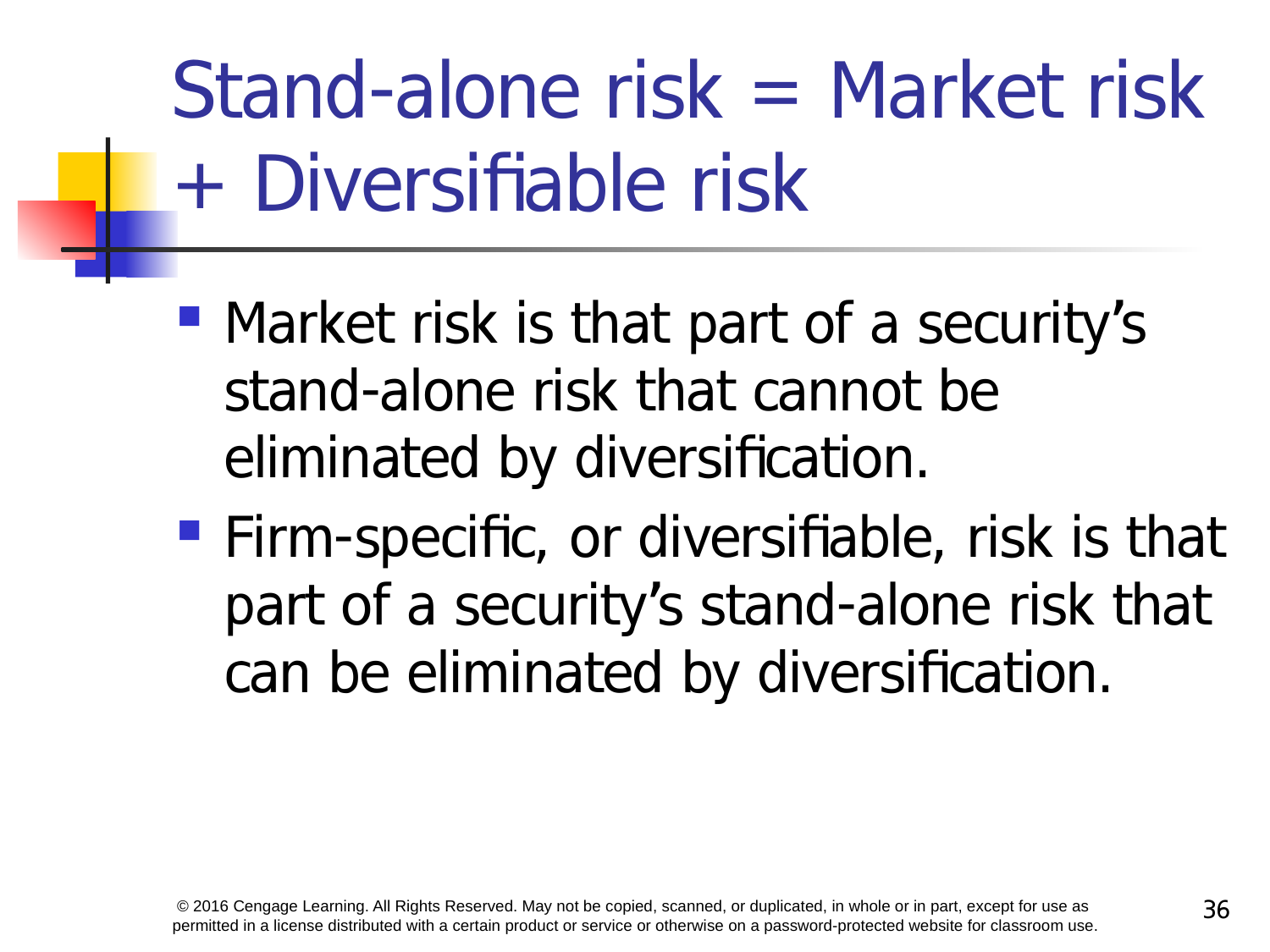

# Stand-alone risk = Market risk + Diversifiable risk

Market risk is that part of a security’s stand-alone risk that cannot be eliminated by diversification.
Firm-specific, or diversifiable, risk is that part of a security’s stand-alone risk that can be eliminated by diversification.

36